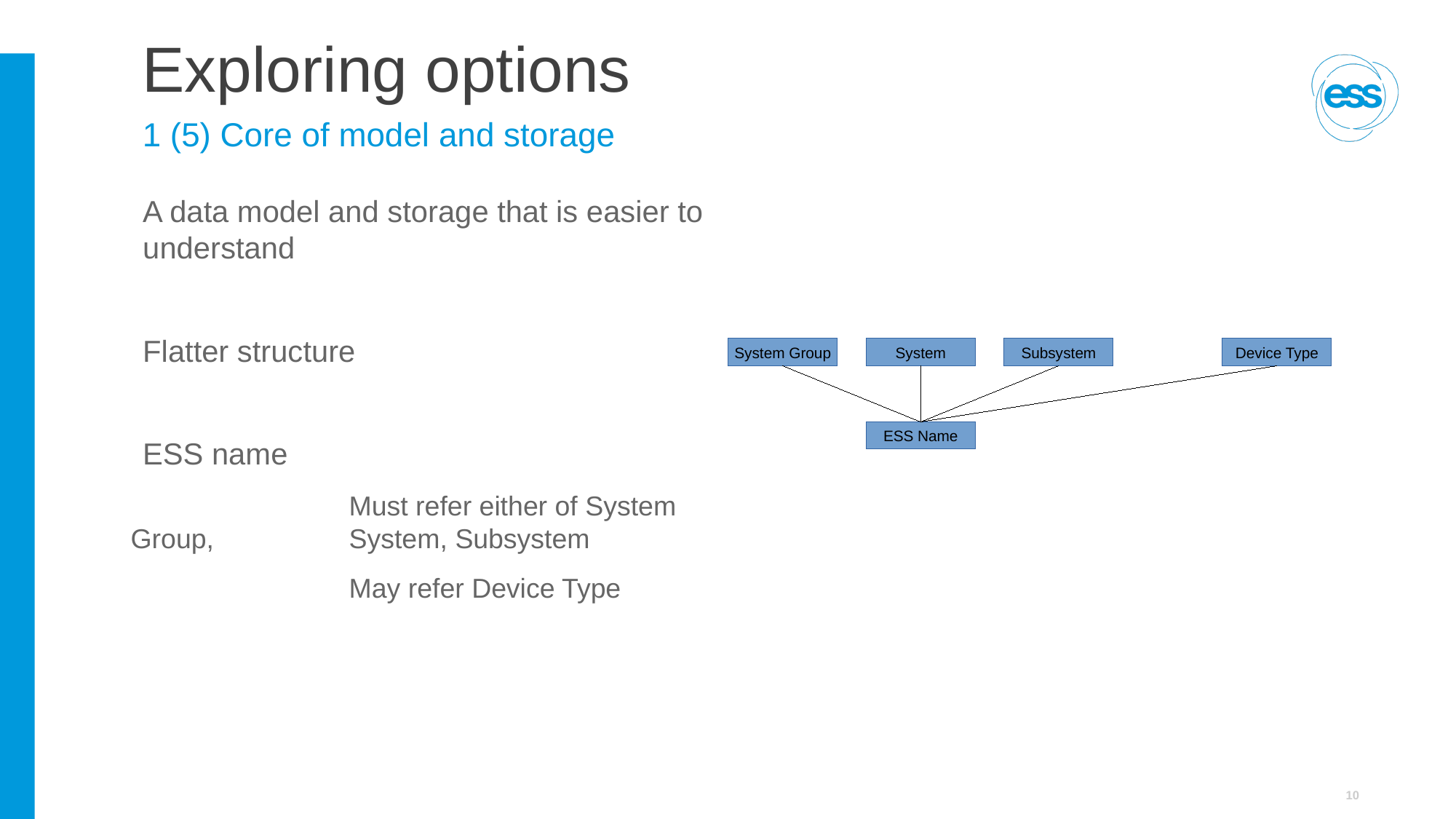

Exploring options
1 (5) Core of model and storage

A data model and storage that is easier to understand

Flatter structure

ESS name
		Must refer either of System Group, 		System, Subsystem
		May refer Device Type

System
System Group
Subsystem
Device Type

ESS Name
10